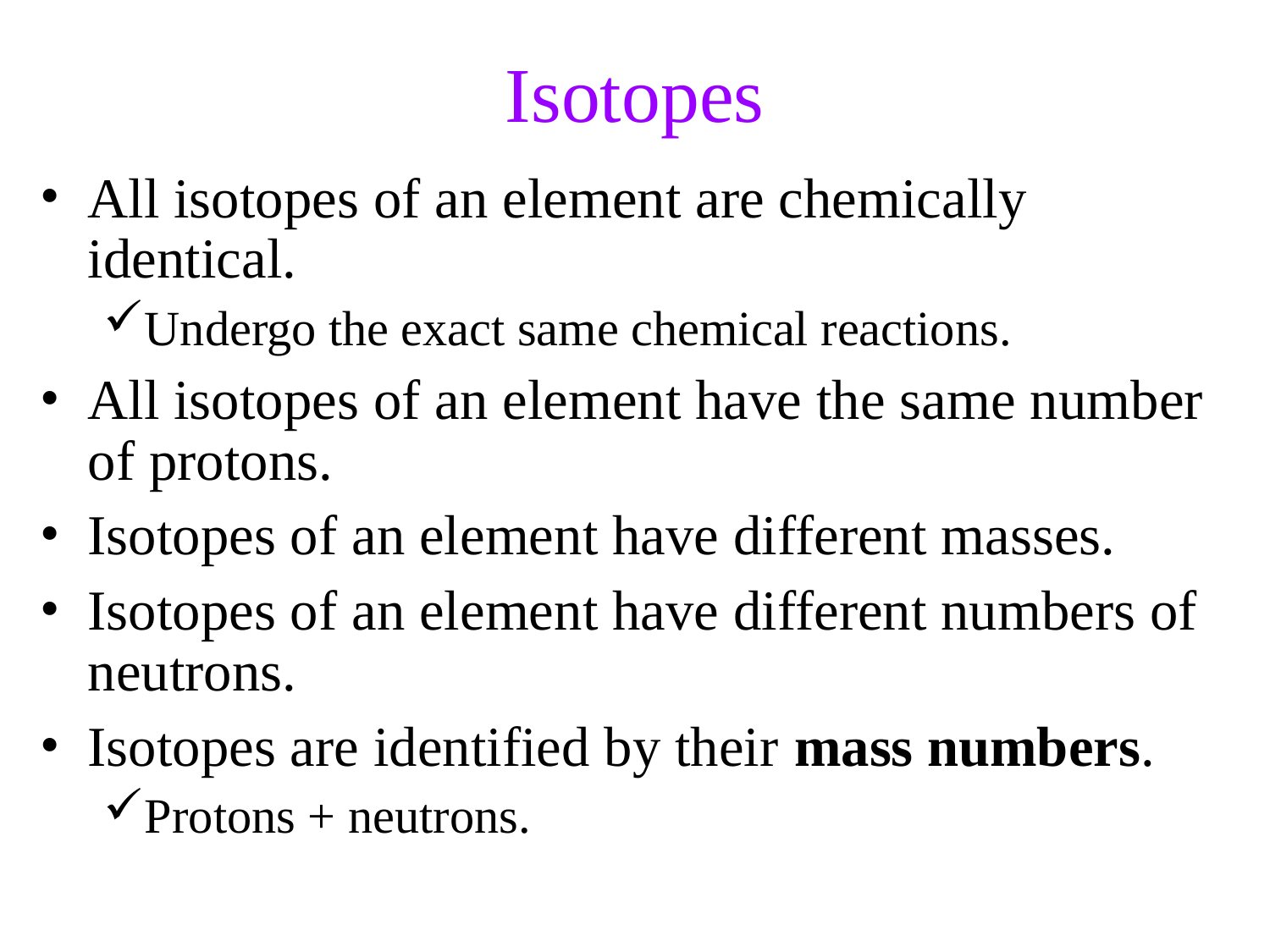

Isotopes
All isotopes of an element are chemically identical.
Undergo the exact same chemical reactions.
All isotopes of an element have the same number of protons.
Isotopes of an element have different masses.
Isotopes of an element have different numbers of neutrons.
Isotopes are identified by their mass numbers.
Protons + neutrons.